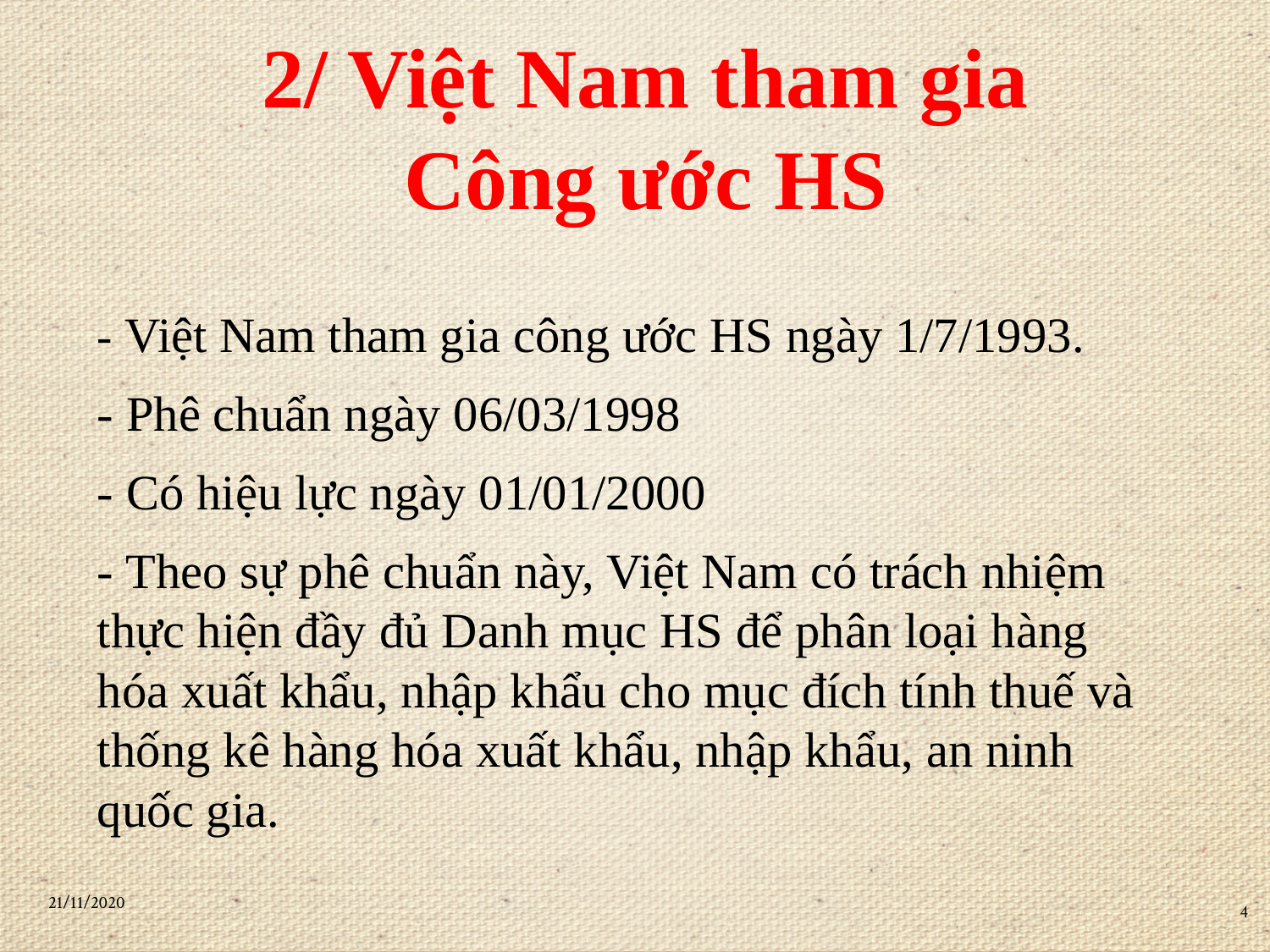

# 2/ Việt Nam tham gia Công ước HS
- Việt Nam tham gia công ước HS ngày 1/7/1993.
- Phê chuẩn ngày 06/03/1998
- Có hiệu lực ngày 01/01/2000
- Theo sự phê chuẩn này, Việt Nam có trách nhiệm thực hiện đầy đủ Danh mục HS để phân loại hàng hóa xuất khẩu, nhập khẩu cho mục đích tính thuế và thống kê hàng hóa xuất khẩu, nhập khẩu, an ninh quốc gia.

21/11/2020
4